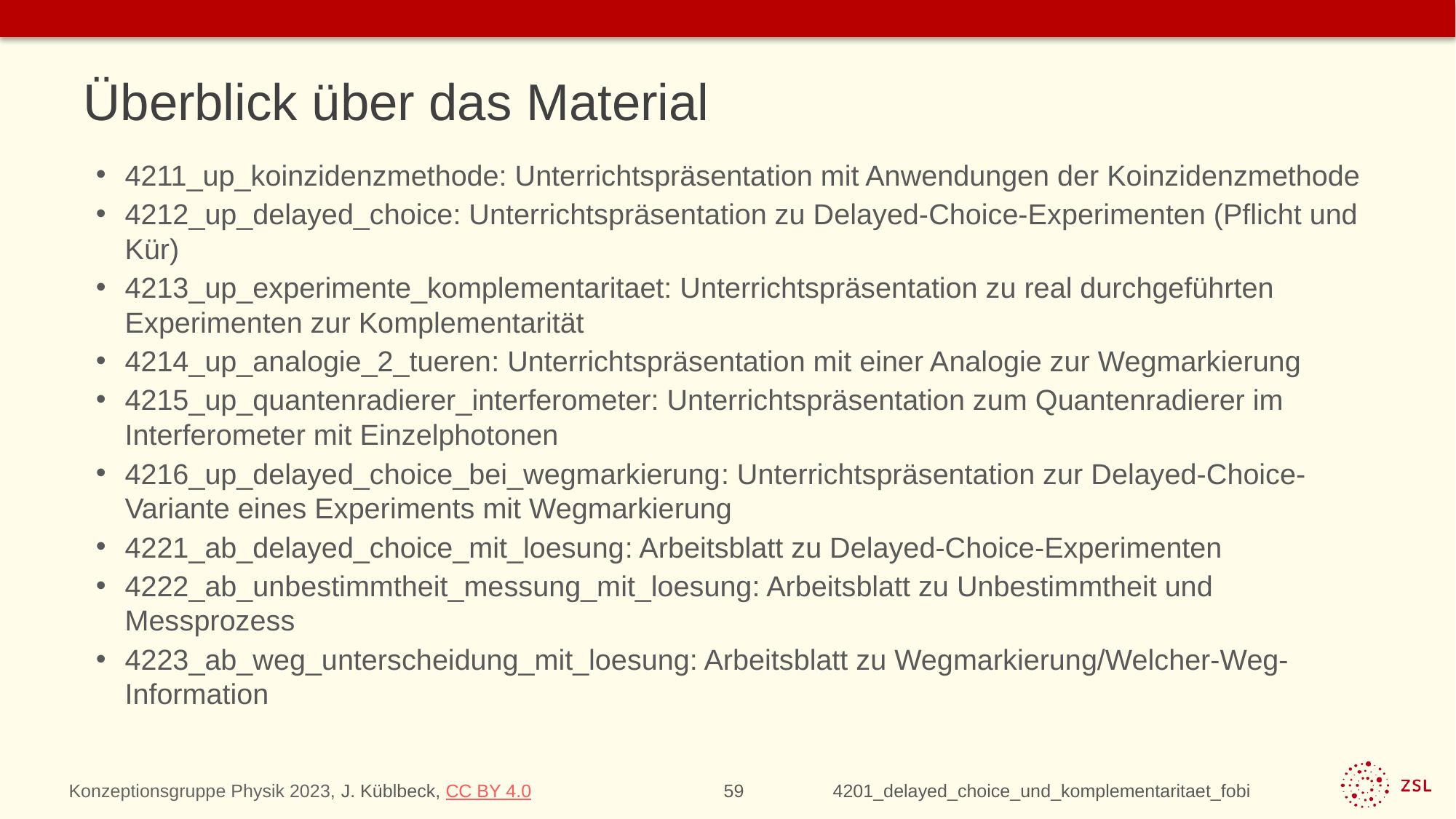

# Überblick über das Material
4211_up_koinzidenzmethode: Unterrichtspräsentation mit Anwendungen der Koinzidenzmethode
4212_up_delayed_choice: Unterrichtspräsentation zu Delayed-Choice-Experimenten (Pflicht und Kür)
4213_up_experimente_komplementaritaet: Unterrichtspräsentation zu real durchgeführten Experimenten zur Komplementarität
4214_up_analogie_2_tueren: Unterrichtspräsentation mit einer Analogie zur Wegmarkierung
4215_up_quantenradierer_interferometer: Unterrichtspräsentation zum Quantenradierer im Interferometer mit Einzelphotonen
4216_up_delayed_choice_bei_wegmarkierung: Unterrichtspräsentation zur Delayed-Choice-Variante eines Experiments mit Wegmarkierung
4221_ab_delayed_choice_mit_loesung: Arbeitsblatt zu Delayed-Choice-Experimenten
4222_ab_unbestimmtheit_messung_mit_loesung: Arbeitsblatt zu Unbestimmtheit und Messprozess
4223_ab_weg_unterscheidung_mit_loesung: Arbeitsblatt zu Wegmarkierung/Welcher-Weg-Information